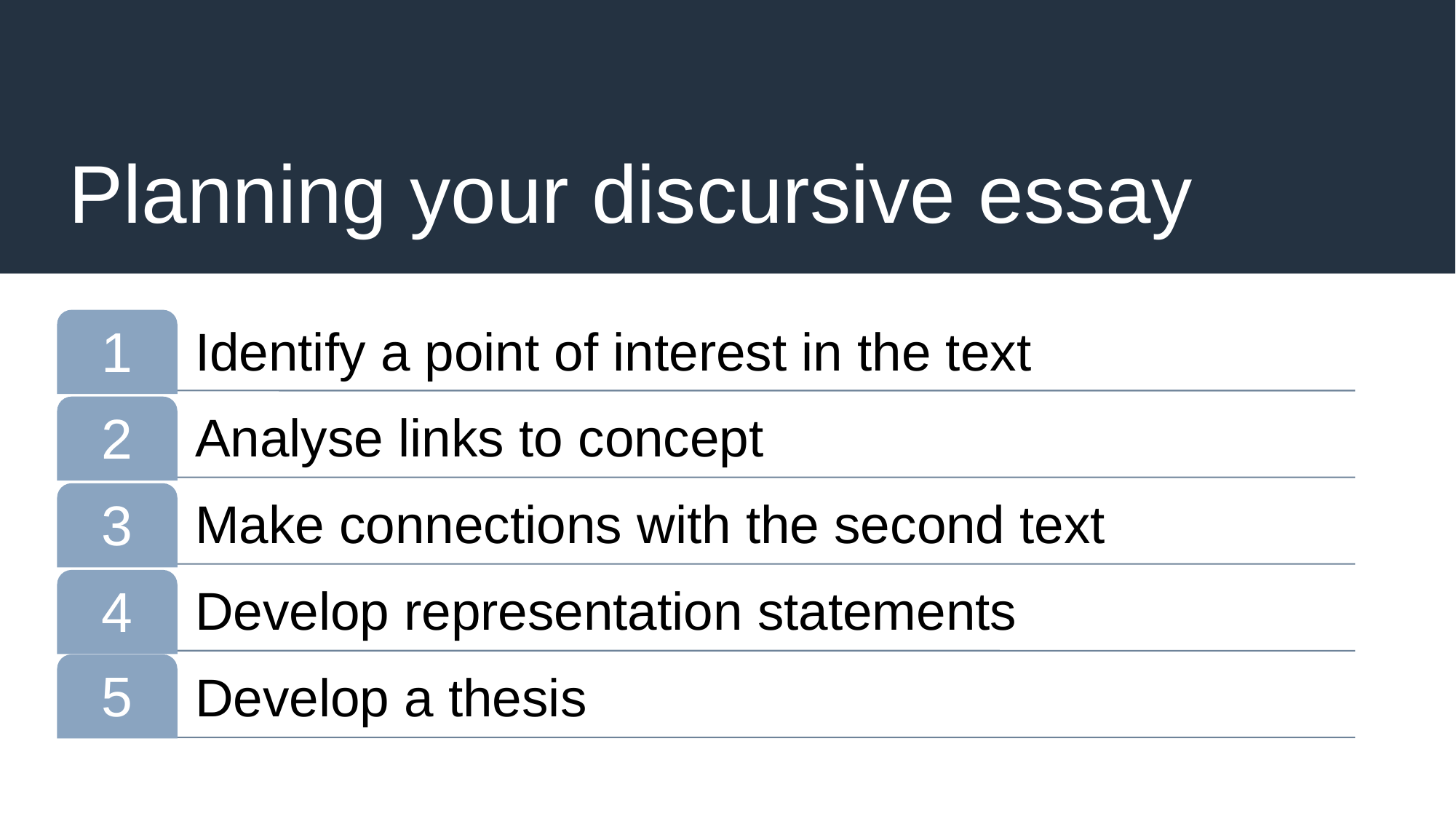

# Planning your discursive essay
Identify a point of interest in the text
1
Analyse links to concept
2
Make connections with the second text
3
Develop representation statements
4
Develop a thesis
5